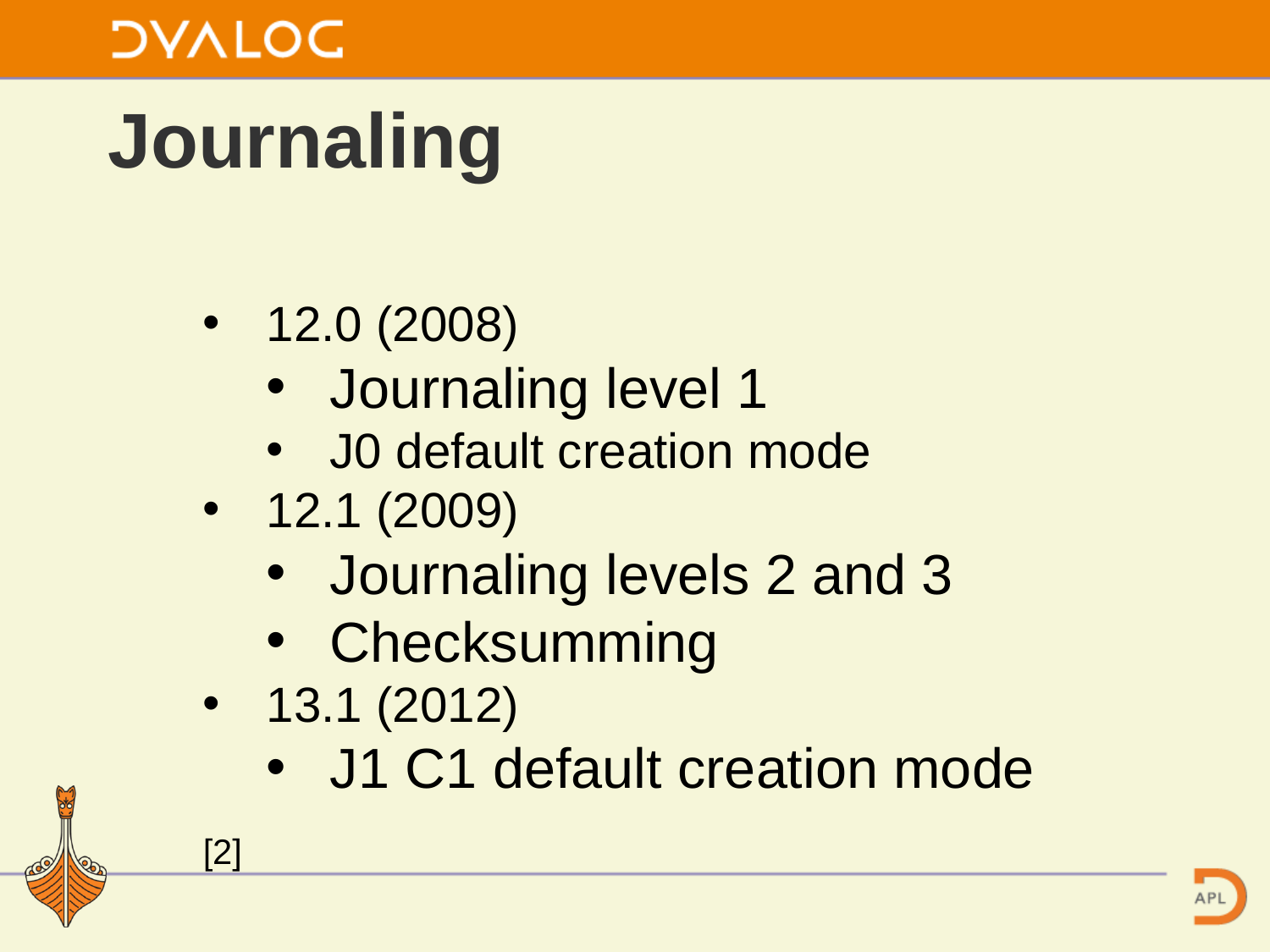

# Journaling
12.0 (2008)
Journaling level 1
J0 default creation mode
12.1 (2009)
Journaling levels 2 and 3
Checksumming
13.1 (2012)
J1 C1 default creation mode

[2]